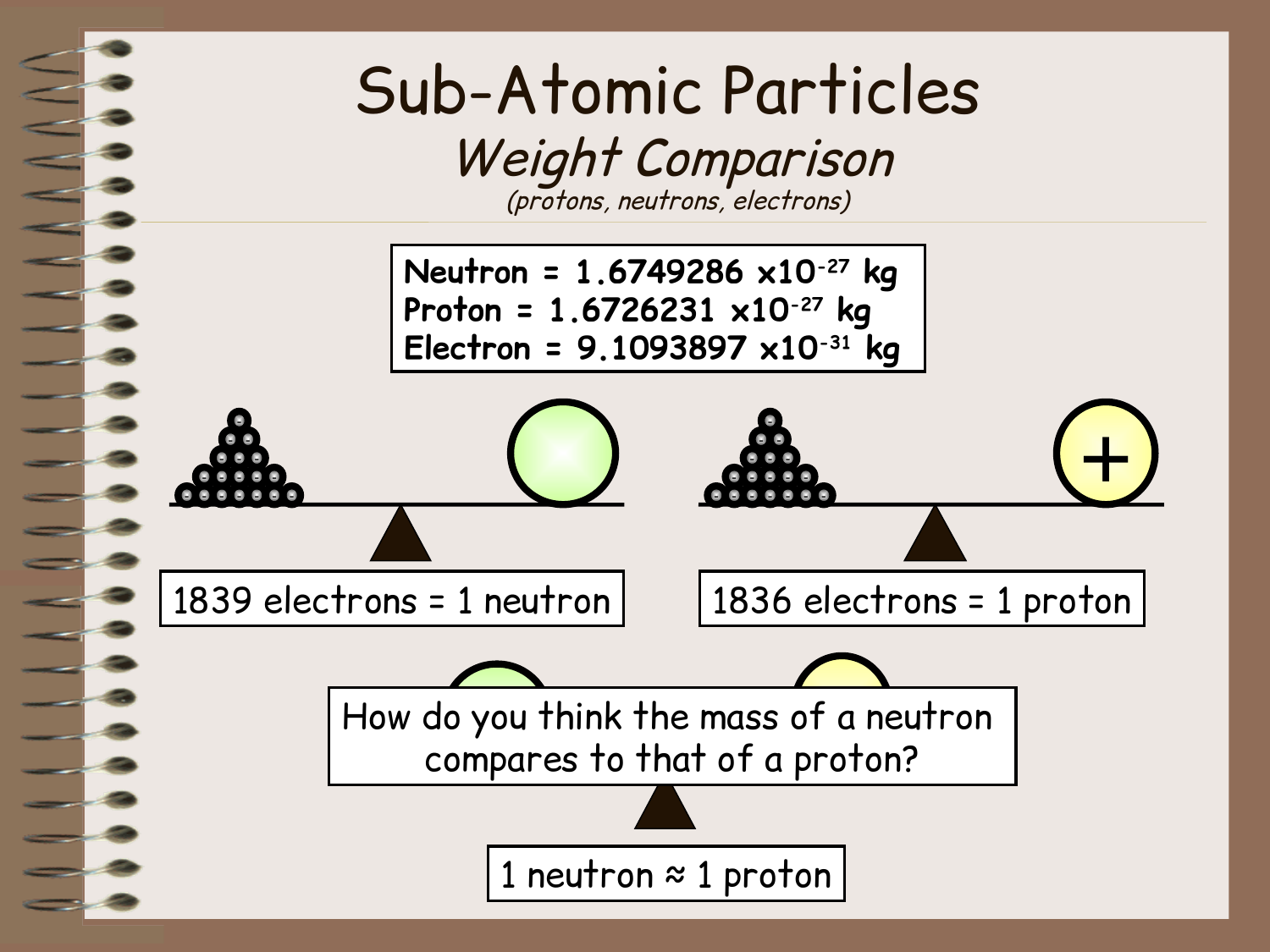

# Sub-Atomic Particles Weight Comparison (protons, neutrons, electrons)
Neutron = 1.6749286 x10-27 kg
Proton = 1.6726231 x10-27 kg
Electron = 9.1093897 x10-31 kg

-
-
-
-
-
-
-
-
-
-
-
-
-
-
-
-
-
-

+
-
-
-
-
-
-
-
-
-
-
-
-
-
-
-
-
-
-

1839 electrons = 1 neutron
1836 electrons = 1 proton
+

How do you think the mass of a neutron
compares to that of a proton?
1 neutron ≈ 1 proton